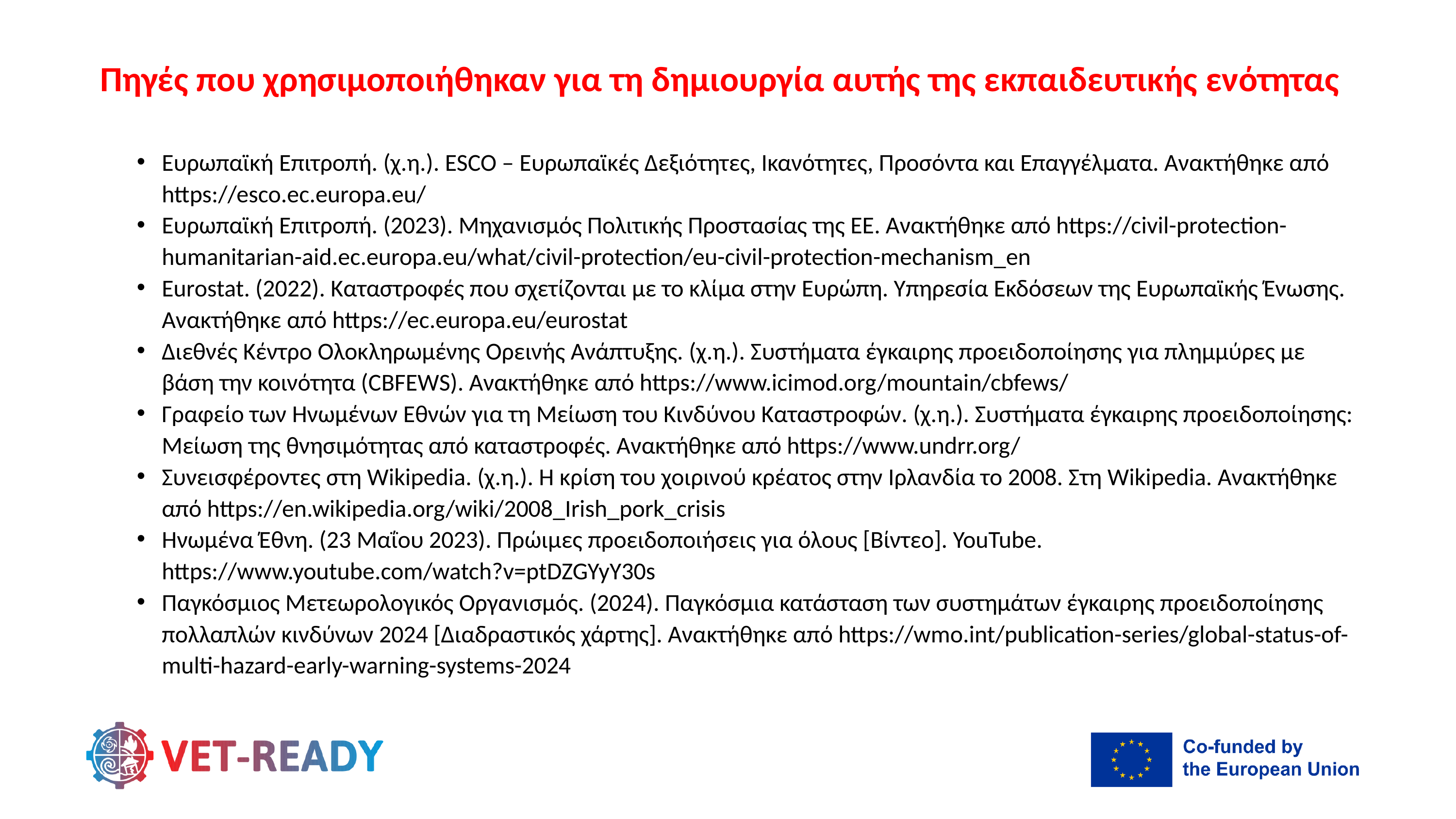

Πηγές που χρησιμοποιήθηκαν για τη δημιουργία αυτής της εκπαιδευτικής ενότητας
Ευρωπαϊκή Επιτροπή. (χ.η.). ESCO – Ευρωπαϊκές Δεξιότητες, Ικανότητες, Προσόντα και Επαγγέλματα. Ανακτήθηκε από https://esco.ec.europa.eu/
Ευρωπαϊκή Επιτροπή. (2023). Μηχανισμός Πολιτικής Προστασίας της ΕΕ. Ανακτήθηκε από https://civil-protection-humanitarian-aid.ec.europa.eu/what/civil-protection/eu-civil-protection-mechanism_en
Eurostat. (2022). Καταστροφές που σχετίζονται με το κλίμα στην Ευρώπη. Υπηρεσία Εκδόσεων της Ευρωπαϊκής Ένωσης. Ανακτήθηκε από https://ec.europa.eu/eurostat
Διεθνές Κέντρο Ολοκληρωμένης Ορεινής Ανάπτυξης. (χ.η.). Συστήματα έγκαιρης προειδοποίησης για πλημμύρες με βάση την κοινότητα (CBFEWS). Ανακτήθηκε από https://www.icimod.org/mountain/cbfews/
Γραφείο των Ηνωμένων Εθνών για τη Μείωση του Κινδύνου Καταστροφών. (χ.η.). Συστήματα έγκαιρης προειδοποίησης: Μείωση της θνησιμότητας από καταστροφές. Ανακτήθηκε από https://www.undrr.org/
Συνεισφέροντες στη Wikipedia. (χ.η.). Η κρίση του χοιρινού κρέατος στην Ιρλανδία το 2008. Στη Wikipedia. Ανακτήθηκε από https://en.wikipedia.org/wiki/2008_Irish_pork_crisis
Ηνωμένα Έθνη. (23 Μαΐου 2023). Πρώιμες προειδοποιήσεις για όλους [Βίντεο]. YouTube. https://www.youtube.com/watch?v=ptDZGYyY30s
Παγκόσμιος Μετεωρολογικός Οργανισμός. (2024). Παγκόσμια κατάσταση των συστημάτων έγκαιρης προειδοποίησης πολλαπλών κινδύνων 2024 [Διαδραστικός χάρτης]. Ανακτήθηκε από https://wmo.int/publication-series/global-status-of-multi-hazard-early-warning-systems-2024